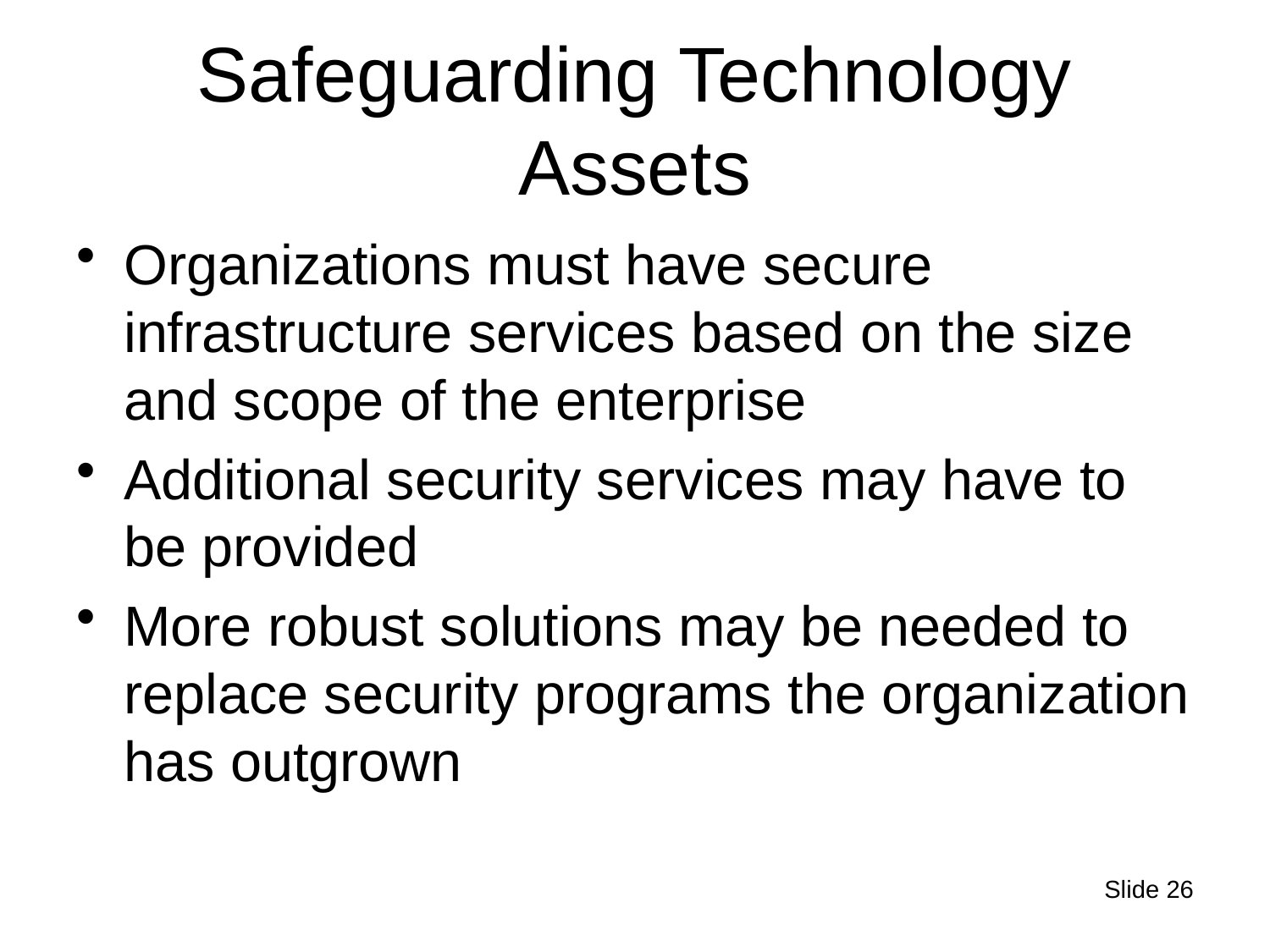

# Safeguarding Technology Assets
Organizations must have secure infrastructure services based on the size and scope of the enterprise
Additional security services may have to be provided
More robust solutions may be needed to replace security programs the organization has outgrown
 Slide 26